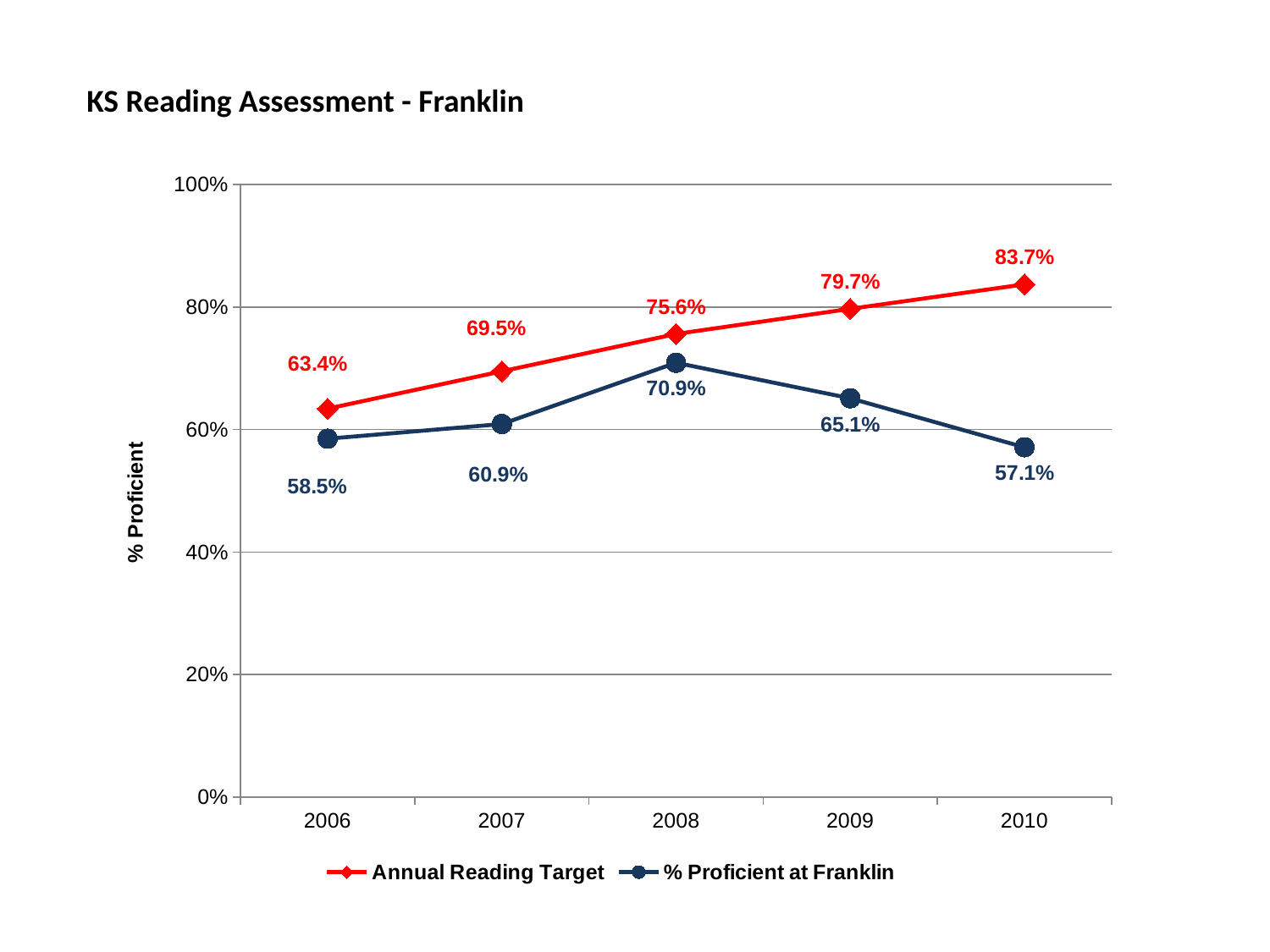

KS Reading Assessment - Franklin

### Chart

| Category | Annual Reading Target | % Proficient at Franklin  |
|---|---|---|
| 2006 | 0.6340000000000012 | 0.5850000000000003 |
| 2007 | 0.6950000000000008 | 0.6090000000000007 |
| 2008 | 0.7560000000000012 | 0.7090000000000006 |
| 2009 | 0.797 | 0.6510000000000012 |
| 2010 | 0.8370000000000006 | 0.5710000000000006 |